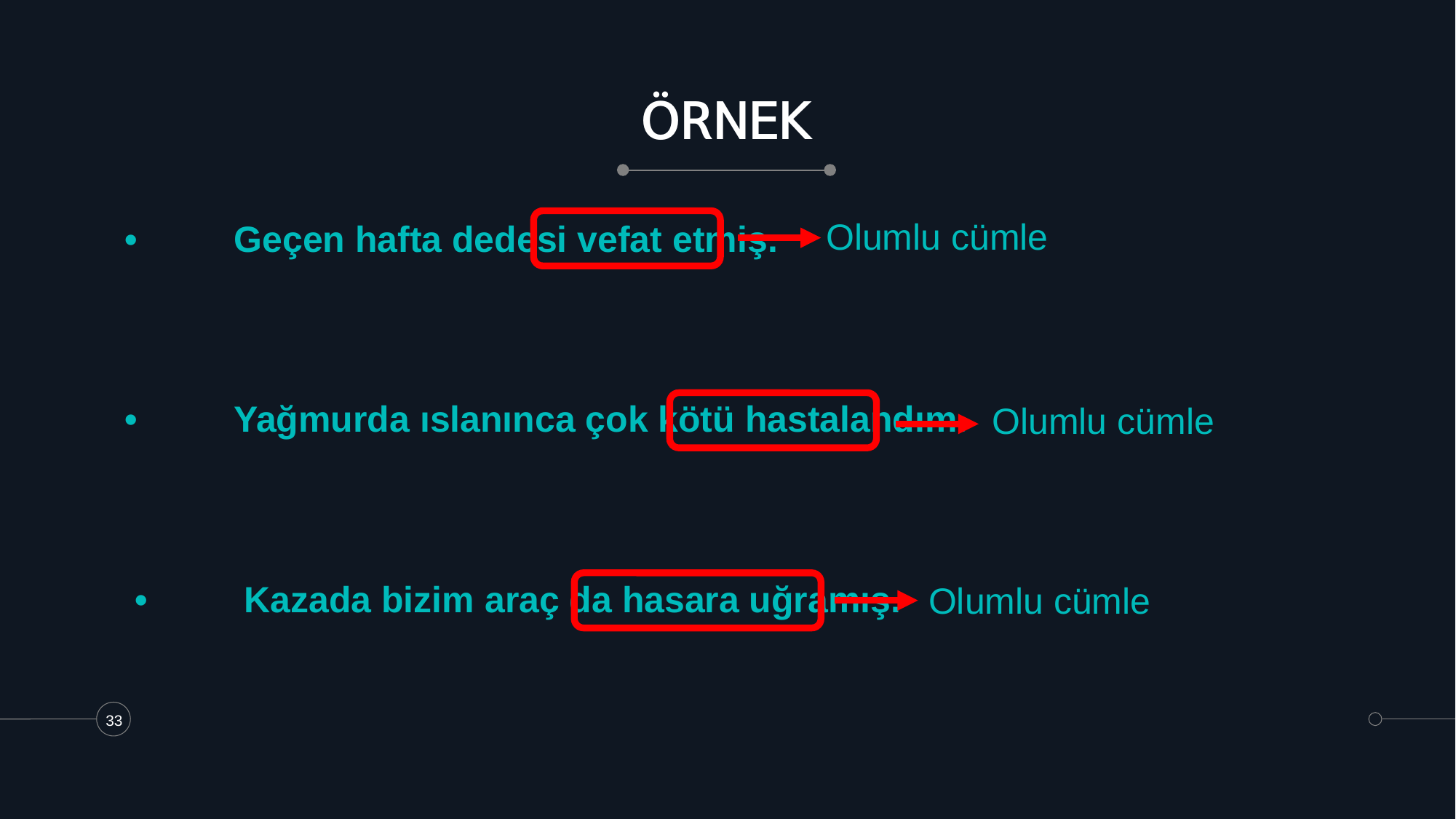

# ÖRNEK
Olumlu cümle

•	Geçen hafta dedesi vefat etmiş.
Olumlu cümle

•	Yağmurda ıslanınca çok kötü hastalandım.
Olumlu cümle

•	Kazada bizim araç da hasara uğramış.
33